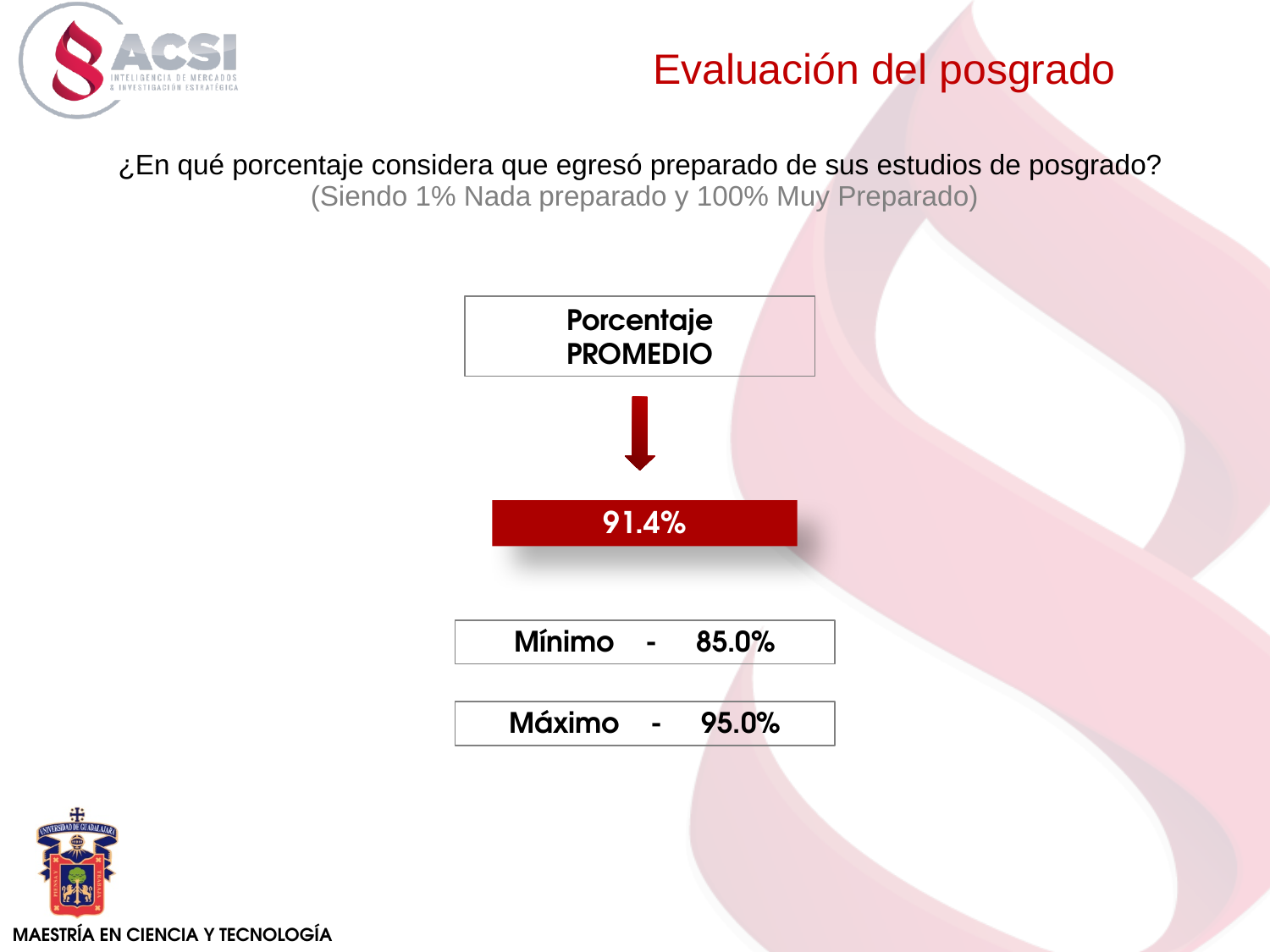

Evaluación del posgrado
¿En qué porcentaje considera que egresó preparado de sus estudios de posgrado?
(Siendo 1% Nada preparado y 100% Muy Preparado)
Porcentaje
PROMEDIO

91.4%
Mínimo    -     85.0%
Máximo    -     95.0%